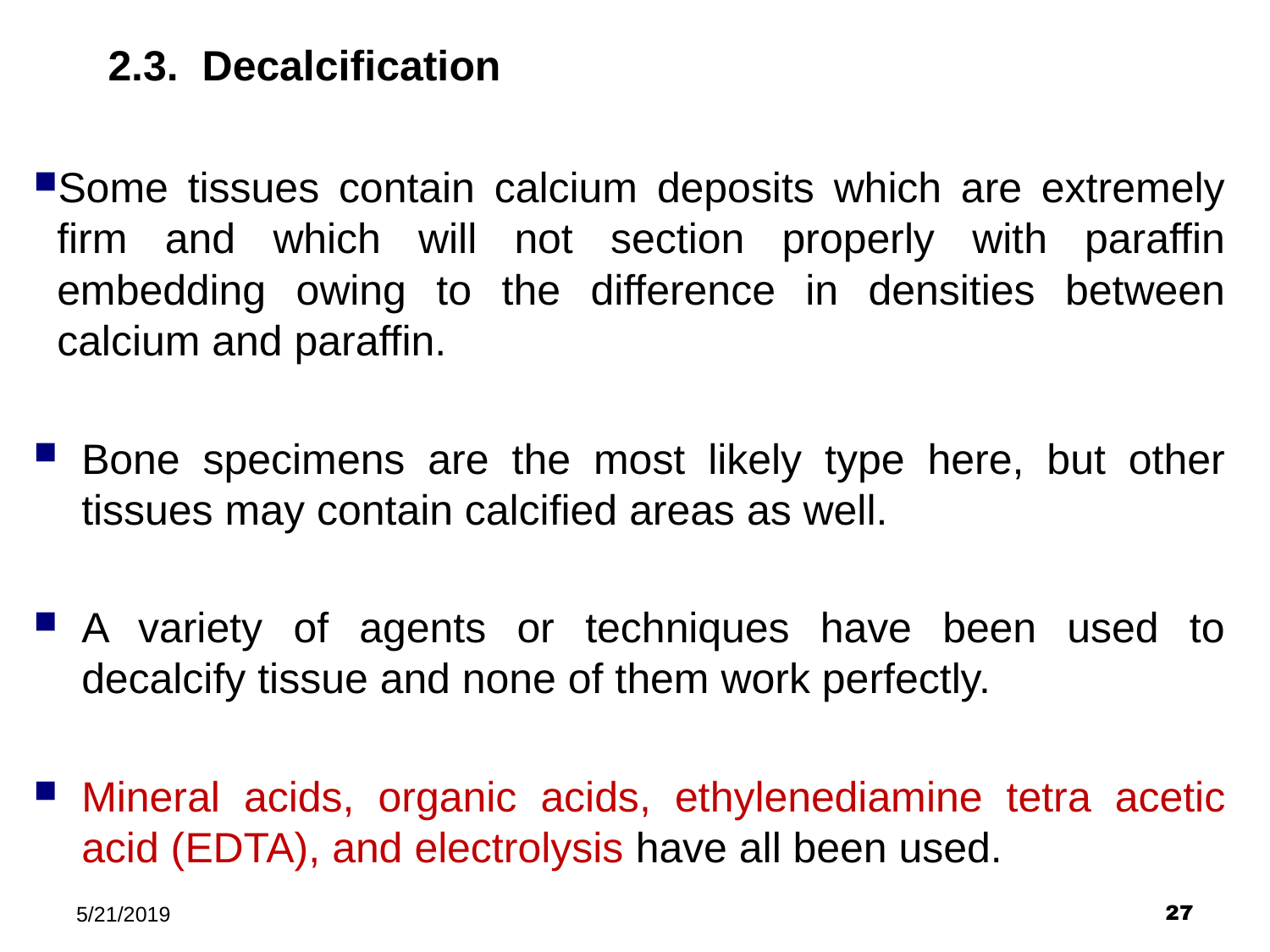

# 2.3.  Decalcification

Some tissues contain calcium deposits which are extremely firm and which will not section properly with paraffin embedding owing to the difference in densities between calcium and paraffin.

Bone specimens are the most likely type here, but other tissues may contain calcified areas as well.

A variety of agents or techniques have been used to decalcify tissue and none of them work perfectly.

Mineral acids, organic acids, ethylenediamine tetra acetic acid (EDTA), and electrolysis have all been used.

5/21/2019
27